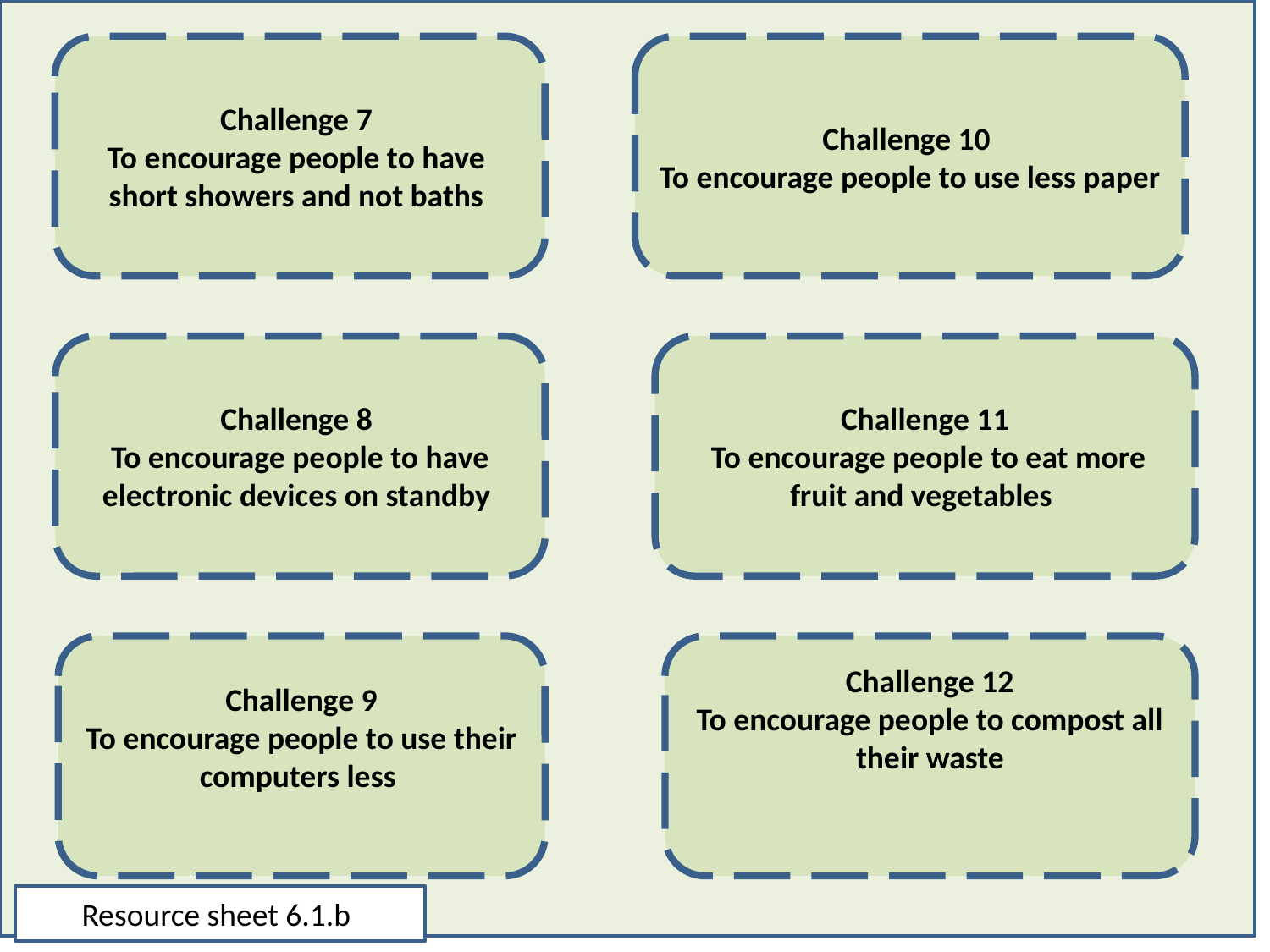

Challenge 7
To encourage people to have  short showers and not baths
Challenge 10
To encourage people to use less paper
Challenge 8
To encourage people to have electronic devices on standby
Challenge 11
 To encourage people to eat more fruit and vegetables
Challenge 9
To encourage people to use their computers less

Challenge 12
To encourage people to compost all their waste

Resource sheet 6.1.b